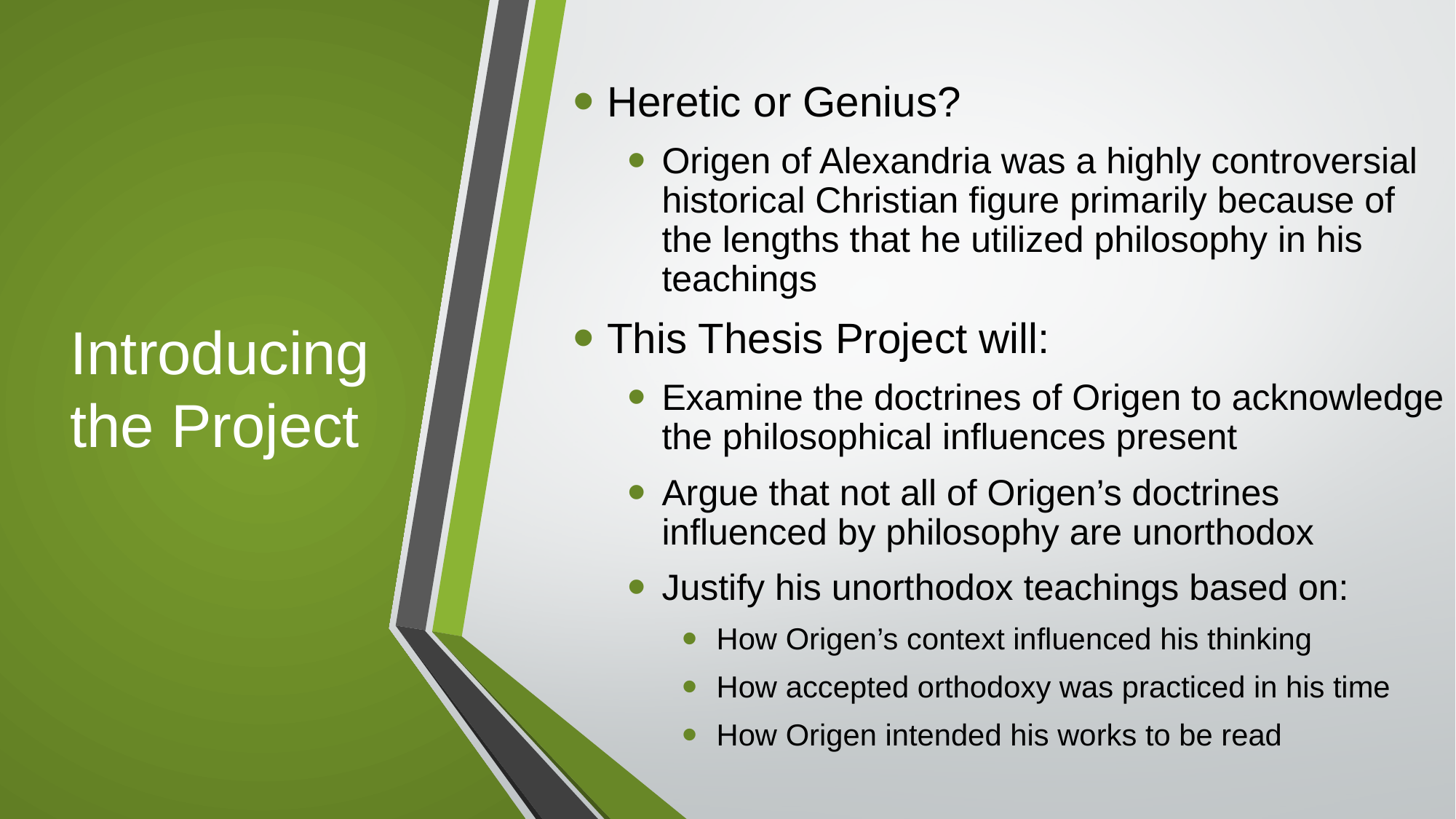

Heretic or Genius?
Origen of Alexandria was a highly controversial historical Christian figure primarily because of the lengths that he utilized philosophy in his teachings
This Thesis Project will:
Examine the doctrines of Origen to acknowledge the philosophical influences present
Argue that not all of Origen’s doctrines influenced by philosophy are unorthodox
Justify his unorthodox teachings based on:
How Origen’s context influenced his thinking
How accepted orthodoxy was practiced in his time
How Origen intended his works to be read
# Introducing the Project